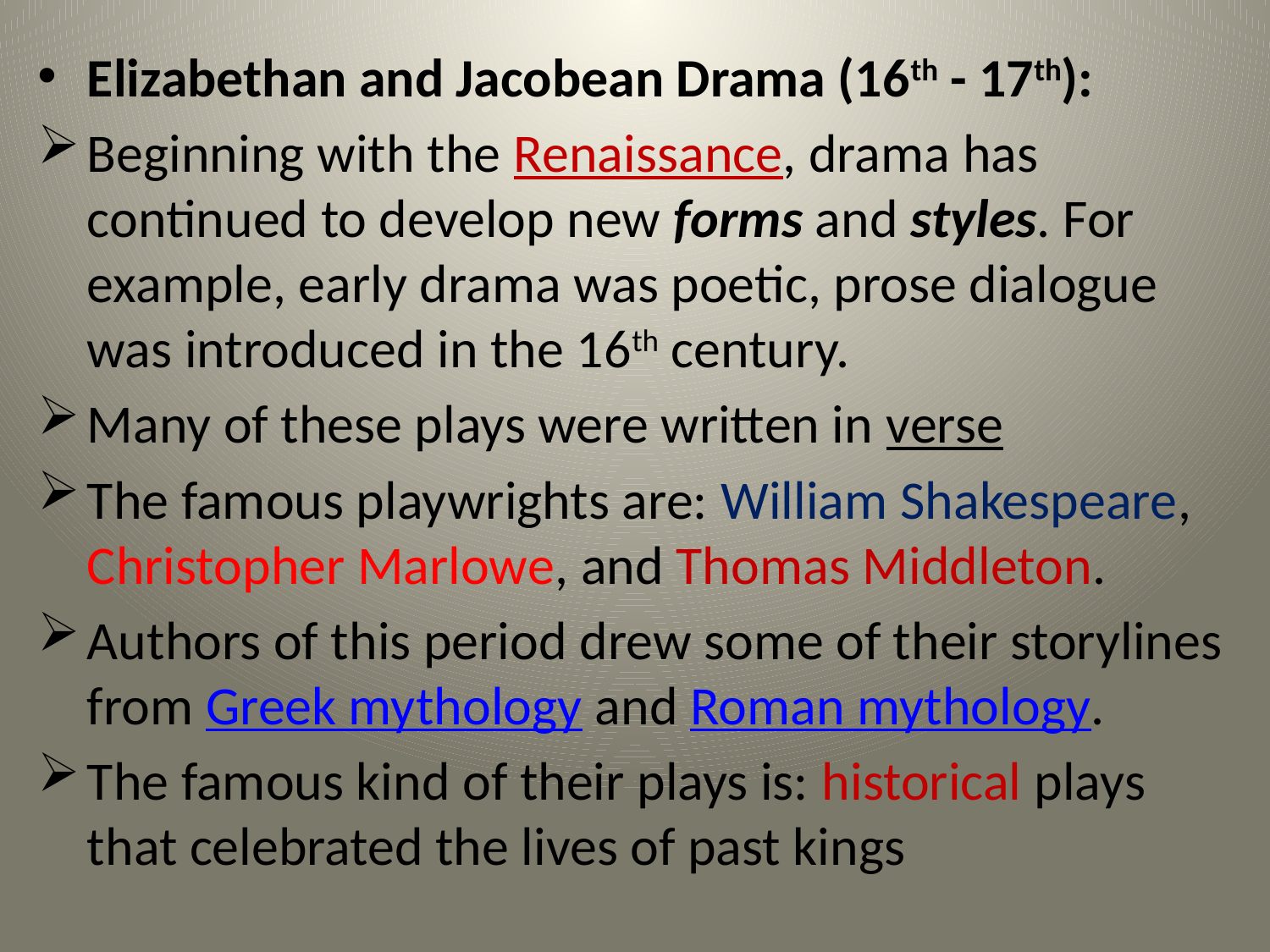

Elizabethan and Jacobean Drama (16th - 17th):
Beginning with the Renaissance, drama has continued to develop new forms and styles. For example, early drama was poetic, prose dialogue was introduced in the 16th century.
Many of these plays were written in verse
The famous playwrights are: William Shakespeare, Christopher Marlowe, and Thomas Middleton.
Authors of this period drew some of their storylines from Greek mythology and Roman mythology.
The famous kind of their plays is: historical plays that celebrated the lives of past kings